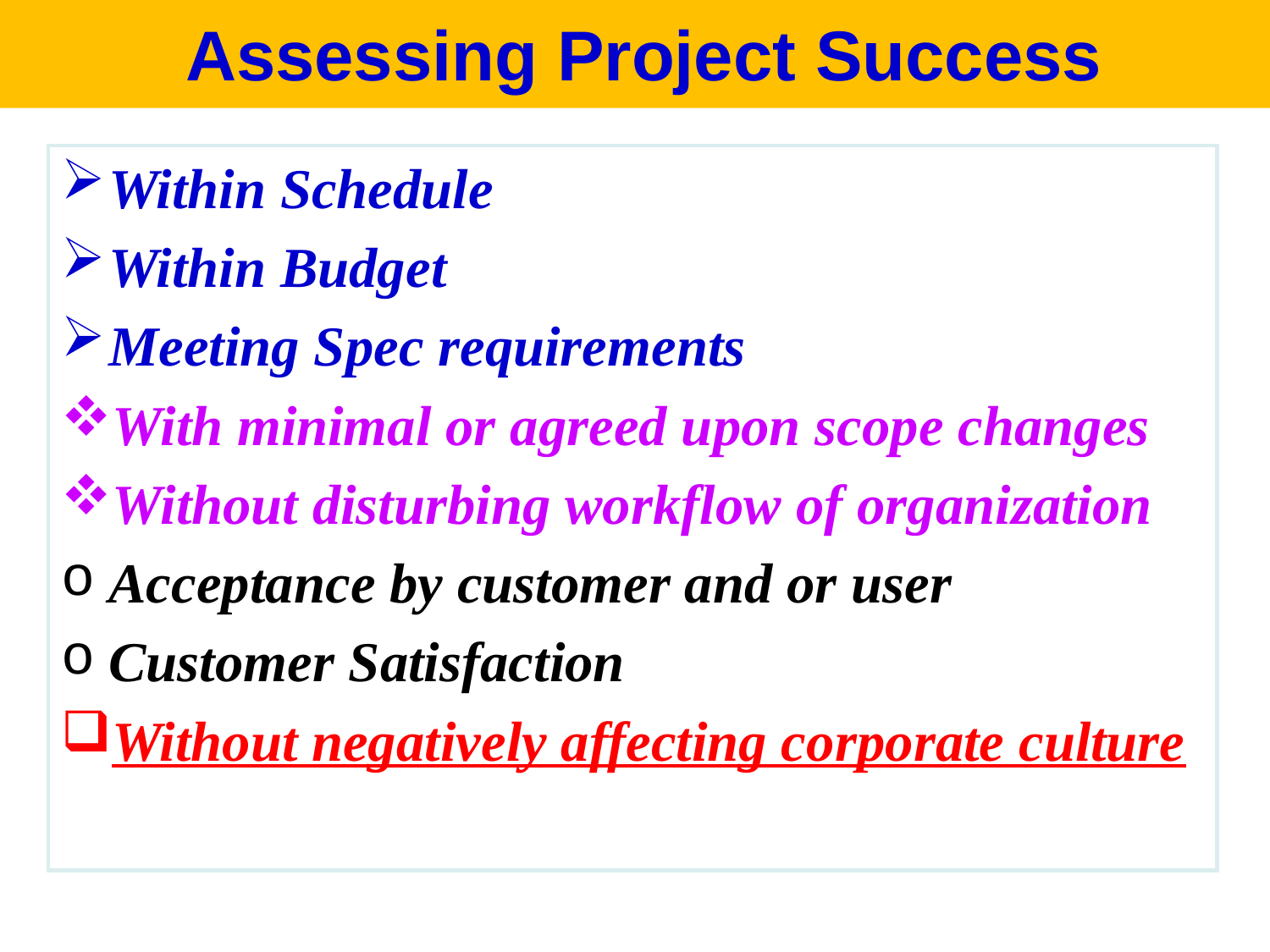

Assessing Project Success
Within Schedule
Within Budget
Meeting Spec requirements
With minimal or agreed upon scope changes
Without disturbing workflow of organization
Acceptance by customer and or user
Customer Satisfaction
Without negatively affecting corporate culture